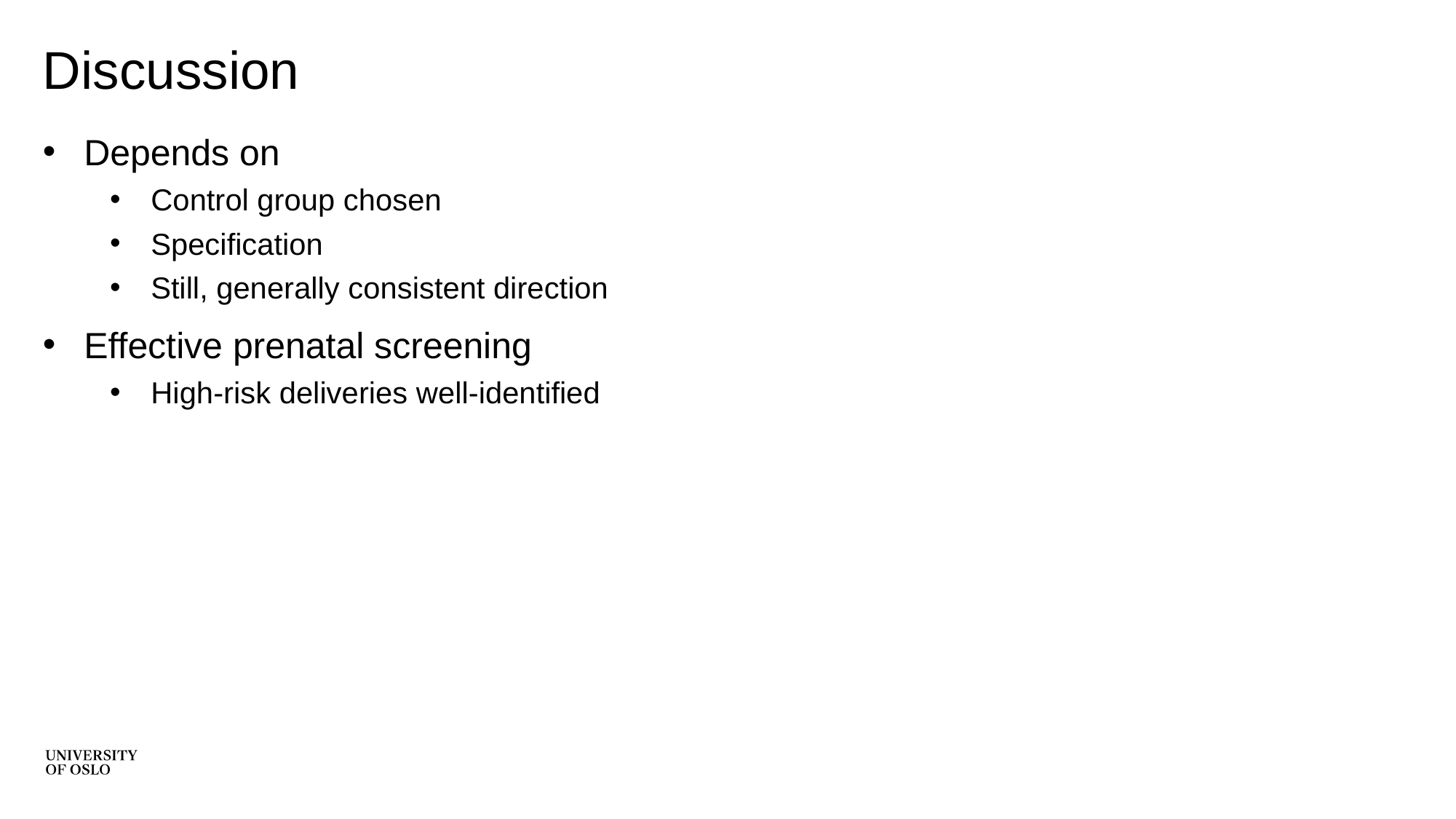

# Discussion
Depends on
Control group chosen
Specification
Still, generally consistent direction
Effective prenatal screening
High-risk deliveries well-identified